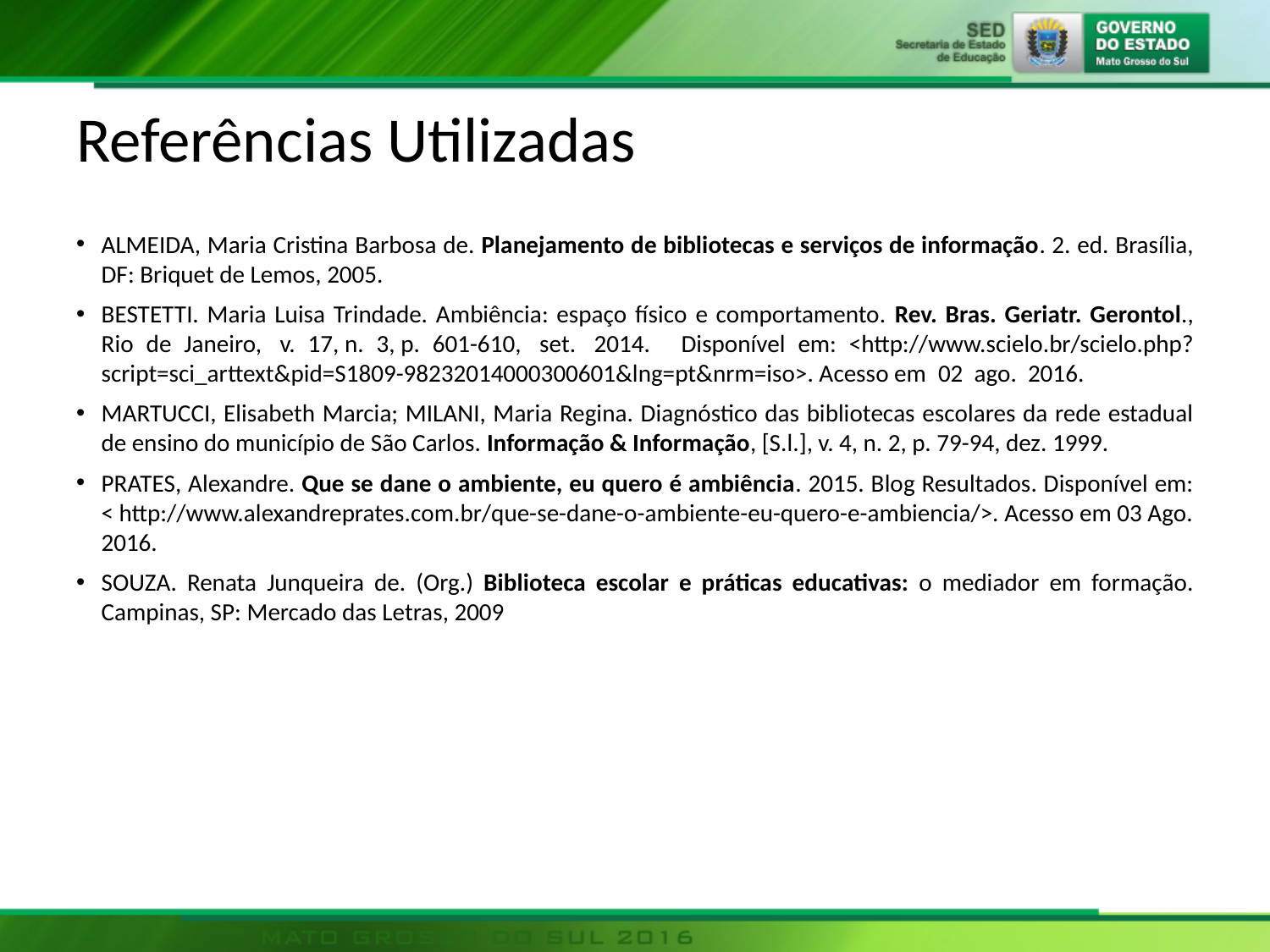

# Referências Utilizadas
ALMEIDA, Maria Cristina Barbosa de. Planejamento de bibliotecas e serviços de informação. 2. ed. Brasília, DF: Briquet de Lemos, 2005.
BESTETTI. Maria Luisa Trindade. Ambiência: espaço físico e comportamento. Rev. Bras. Geriatr. Gerontol., Rio de Janeiro,  v. 17, n. 3, p. 601-610,  set.  2014.   Disponível em: <http://www.scielo.br/scielo.php?script=sci_arttext&pid=S1809-98232014000300601&lng=pt&nrm=iso>. Acesso em  02  ago.  2016.
MARTUCCI, Elisabeth Marcia; MILANI, Maria Regina. Diagnóstico das bibliotecas escolares da rede estadual de ensino do município de São Carlos. Informação & Informação, [S.l.], v. 4, n. 2, p. 79-94, dez. 1999.
PRATES, Alexandre. Que se dane o ambiente, eu quero é ambiência. 2015. Blog Resultados. Disponível em: < http://www.alexandreprates.com.br/que-se-dane-o-ambiente-eu-quero-e-ambiencia/>. Acesso em 03 Ago. 2016.
SOUZA. Renata Junqueira de. (Org.) Biblioteca escolar e práticas educativas: o mediador em formação. Campinas, SP: Mercado das Letras, 2009